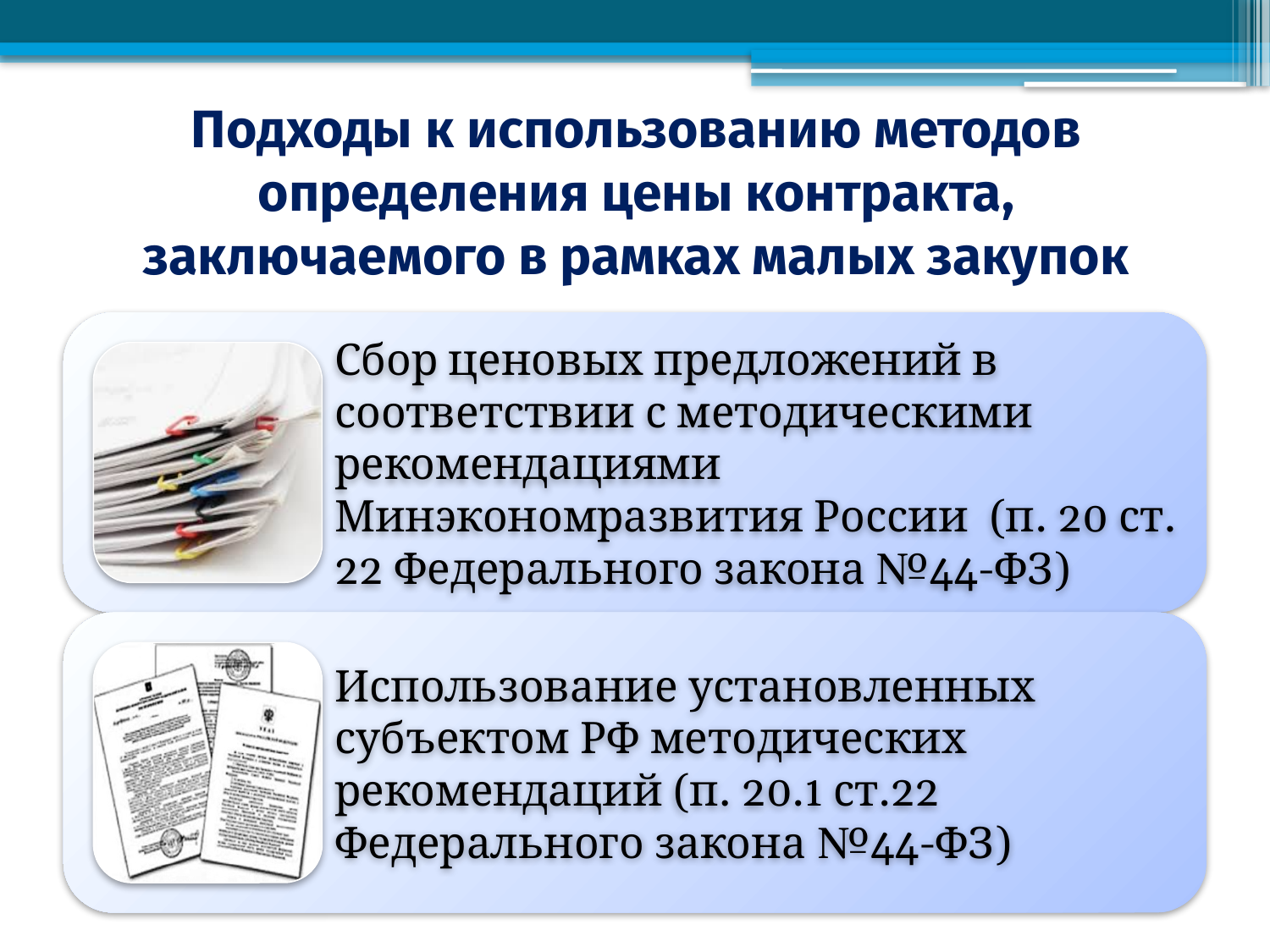

# Подходы к использованию методов определения цены контракта, заключаемого в рамках малых закупок
Сбор ценовых предложений в соответствии с методическими рекомендациями Минэкономразвития России  (п. 20 ст. 22 Федерального закона №44-ФЗ)
Использование установленных субъектом РФ методических  рекомендаций (п. 20.1 ст.22 Федерального закона №44-ФЗ)